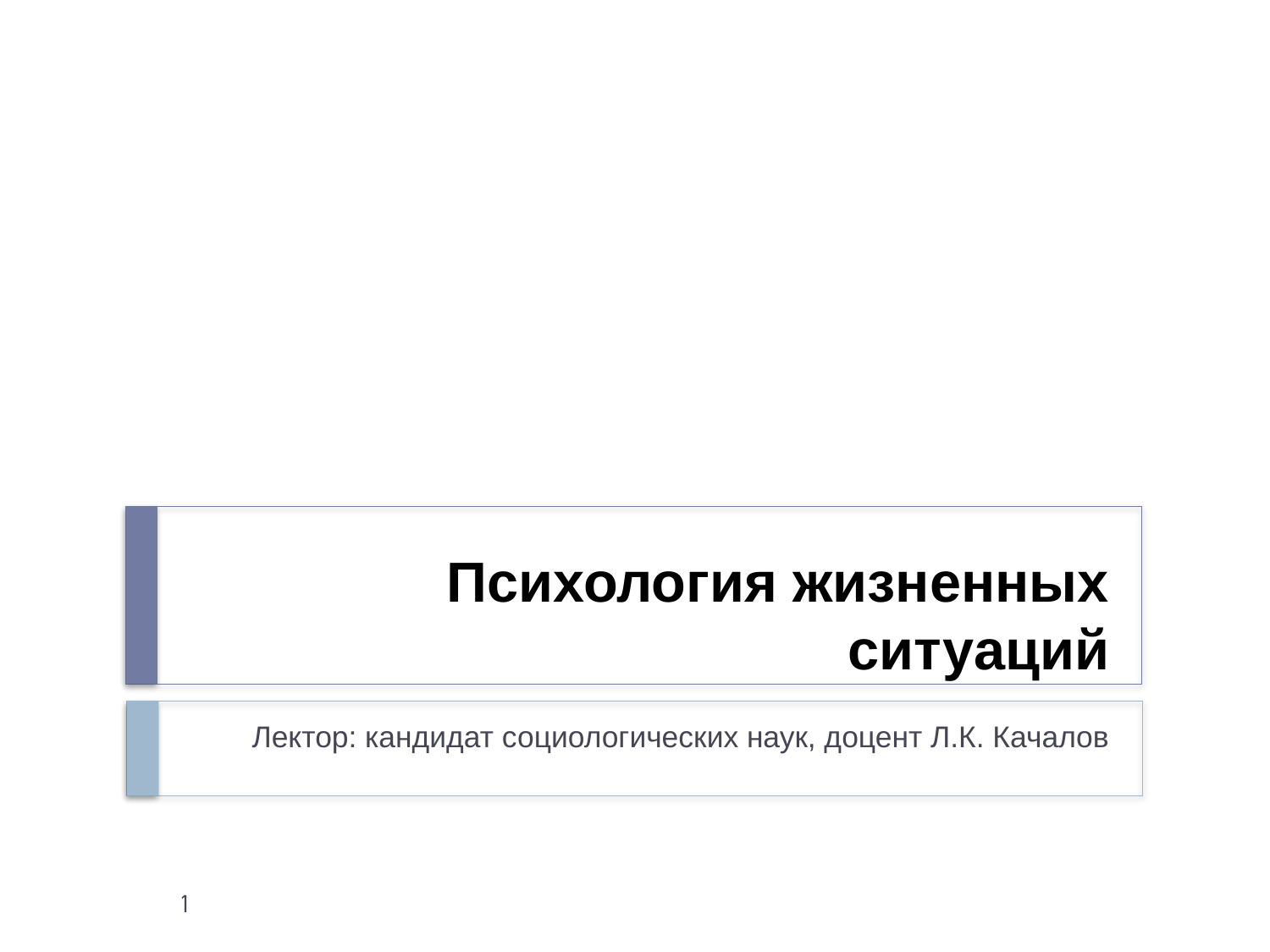

# Психология жизненных ситуаций
Лектор: кандидат социологических наук, доцент Л.К. Качалов
1